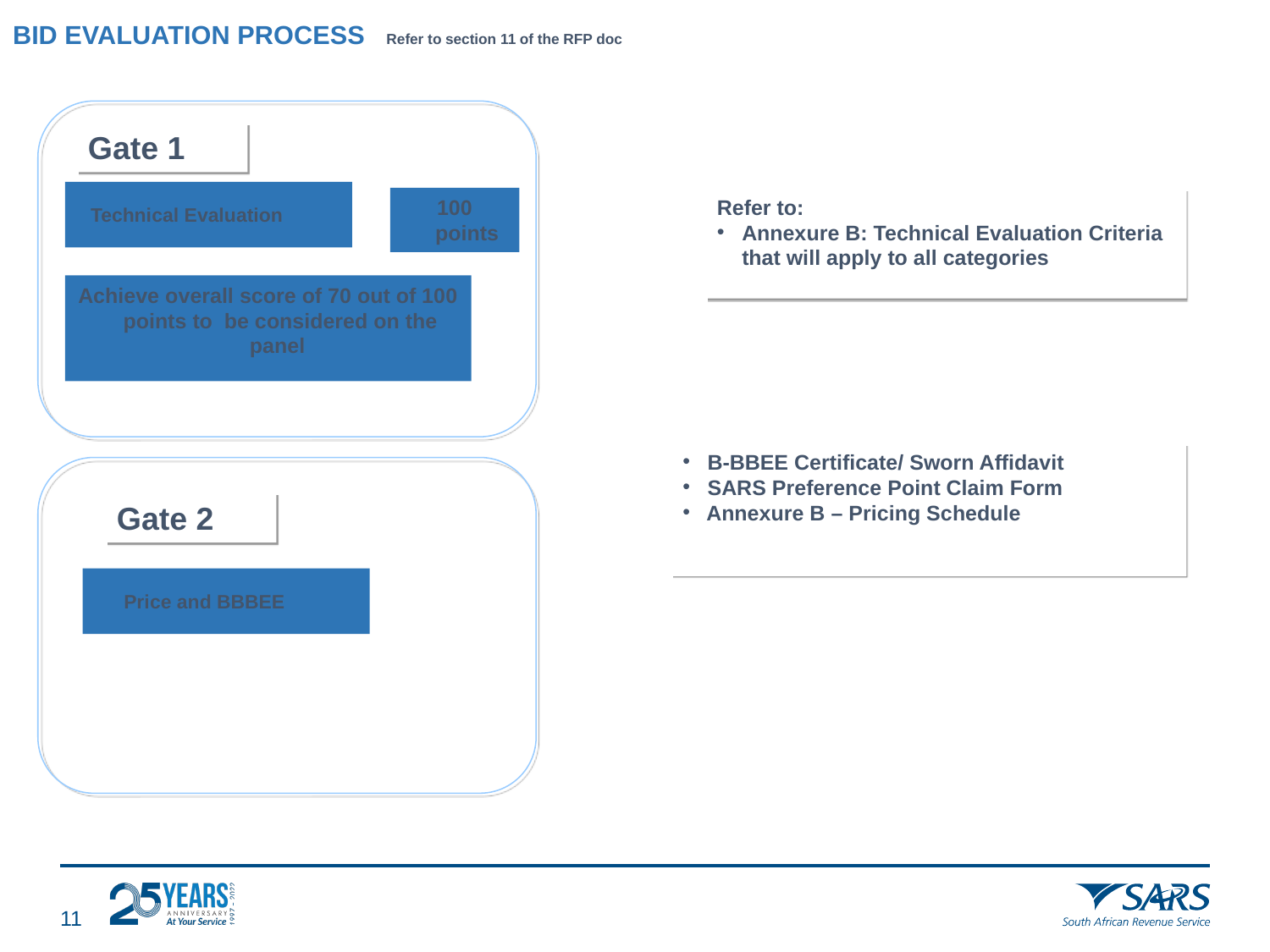

# BID EVALUATION PROCESS   Refer to section 11 of the RFP doc

Gate 1
 Technical Evaluation
100 points
Refer to:
Annexure B: Technical Evaluation Criteria that will apply to all categories

Achieve overall score of 70 out of 100 points to  be considered on the panel
B-BBEE Certificate/ Sworn Affidavit
SARS Preference Point Claim Form
Annexure B – Pricing Schedule

Gate 2
 Price and BBBEE
11